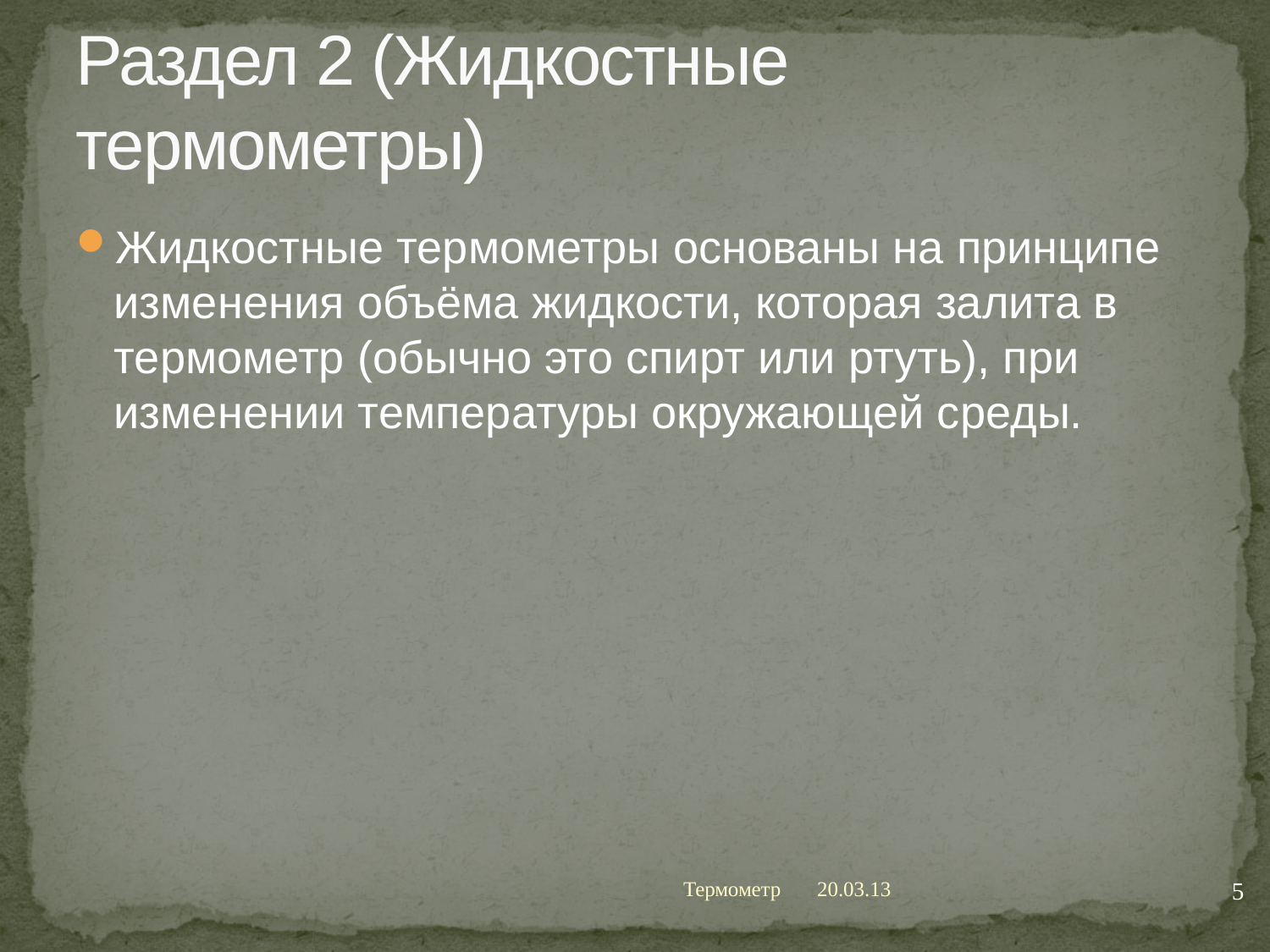

# Раздел 2 (Жидкостные термометры)
Жидкостные термометры основаны на принципе изменения объёма жидкости, которая залита в термометр (обычно это спирт или ртуть), при изменении температуры окружающей среды.
5
Термометр
20.03.13